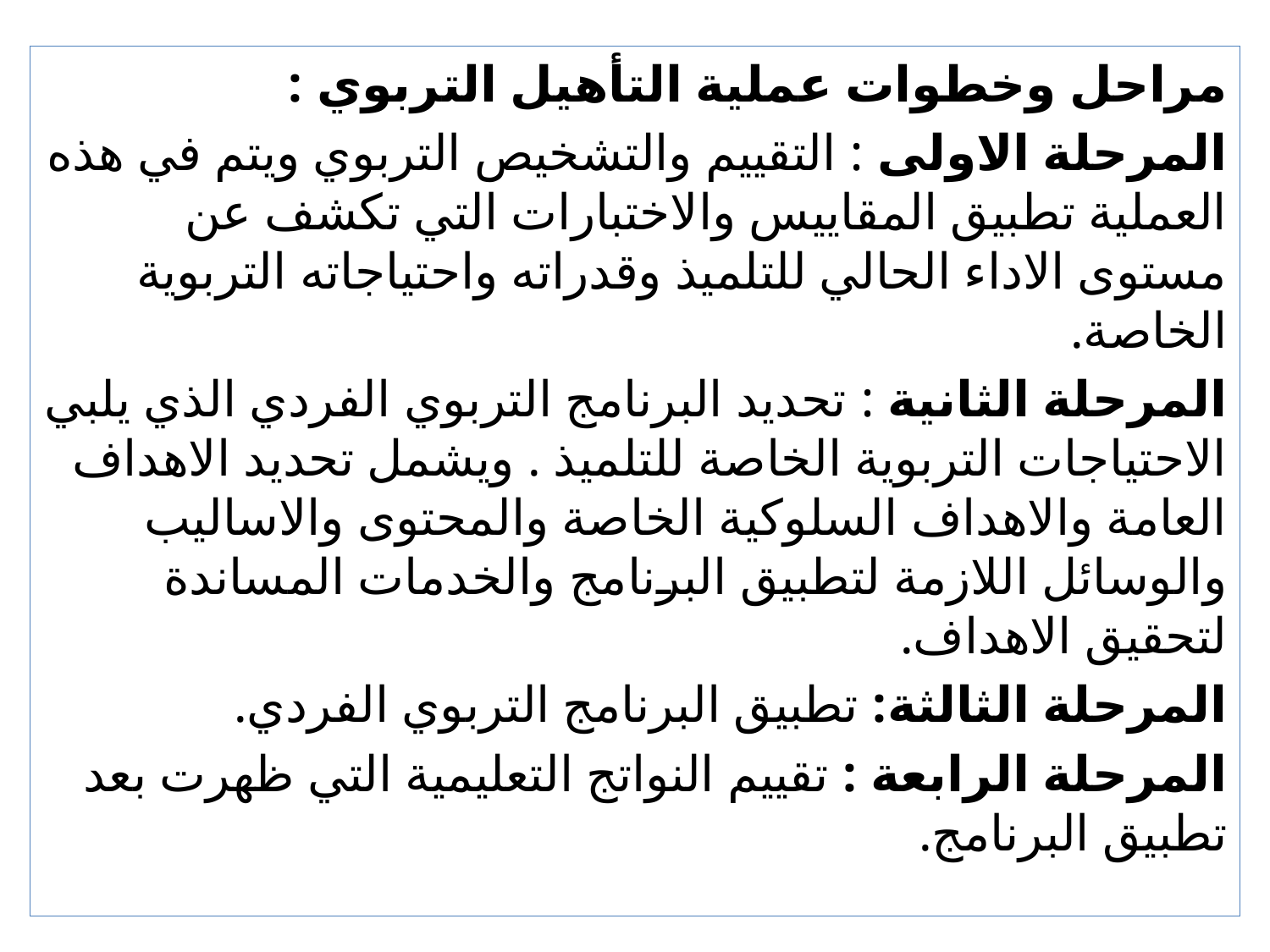

مراحل وخطوات عملية التأهيل التربوي :
المرحلة الاولى : التقييم والتشخيص التربوي ويتم في هذه العملية تطبيق المقاييس والاختبارات التي تكشف عن مستوى الاداء الحالي للتلميذ وقدراته واحتياجاته التربوية الخاصة.
المرحلة الثانية : تحديد البرنامج التربوي الفردي الذي يلبي الاحتياجات التربوية الخاصة للتلميذ . ويشمل تحديد الاهداف العامة والاهداف السلوكية الخاصة والمحتوى والاساليب والوسائل اللازمة لتطبيق البرنامج والخدمات المساندة لتحقيق الاهداف.
المرحلة الثالثة: تطبيق البرنامج التربوي الفردي.
المرحلة الرابعة : تقييم النواتج التعليمية التي ظهرت بعد تطبيق البرنامج.